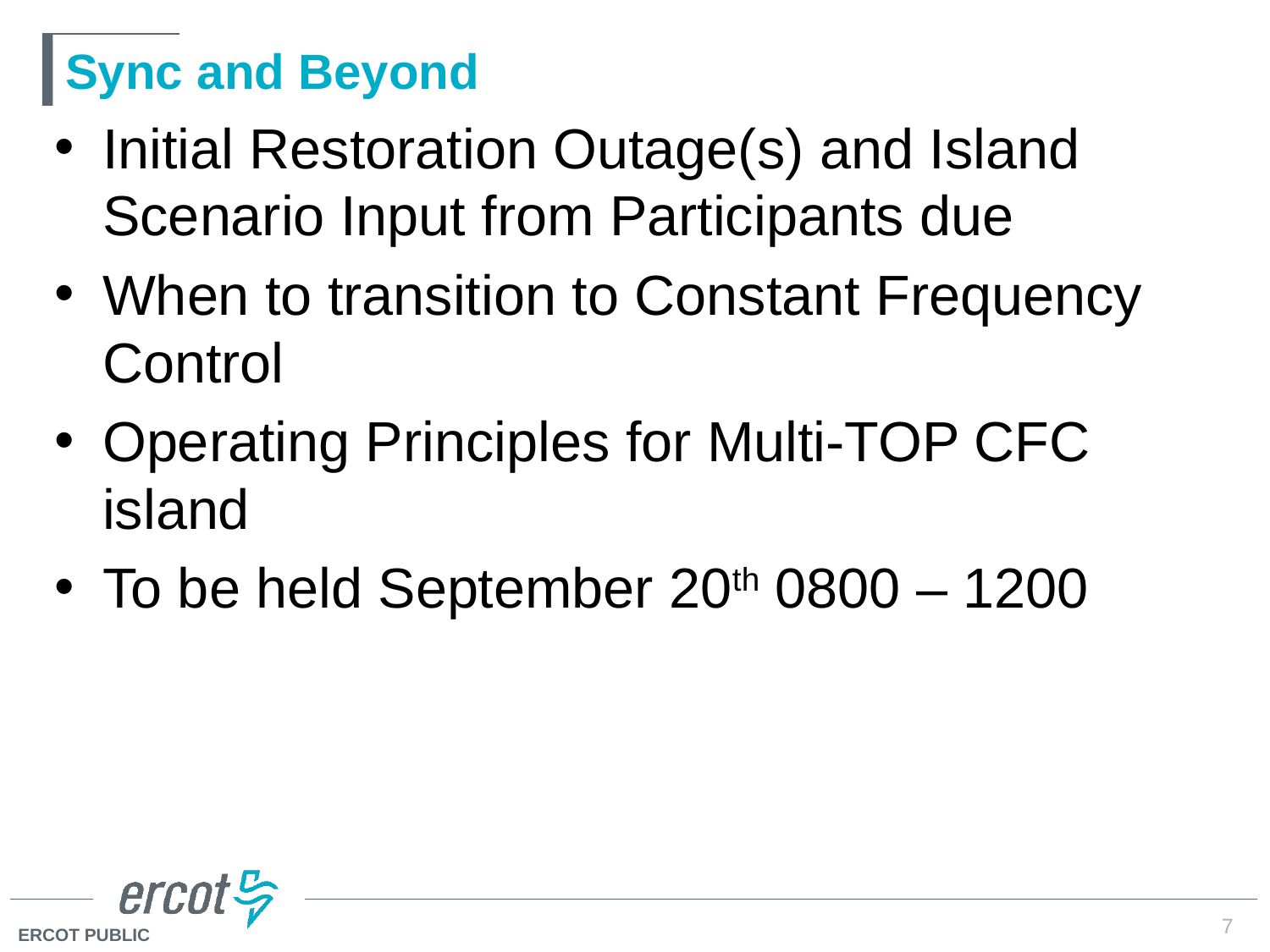

# Sync and Beyond
Initial Restoration Outage(s) and Island Scenario Input from Participants due
When to transition to Constant Frequency Control
Operating Principles for Multi-TOP CFC island
To be held September 20th 0800 – 1200

7